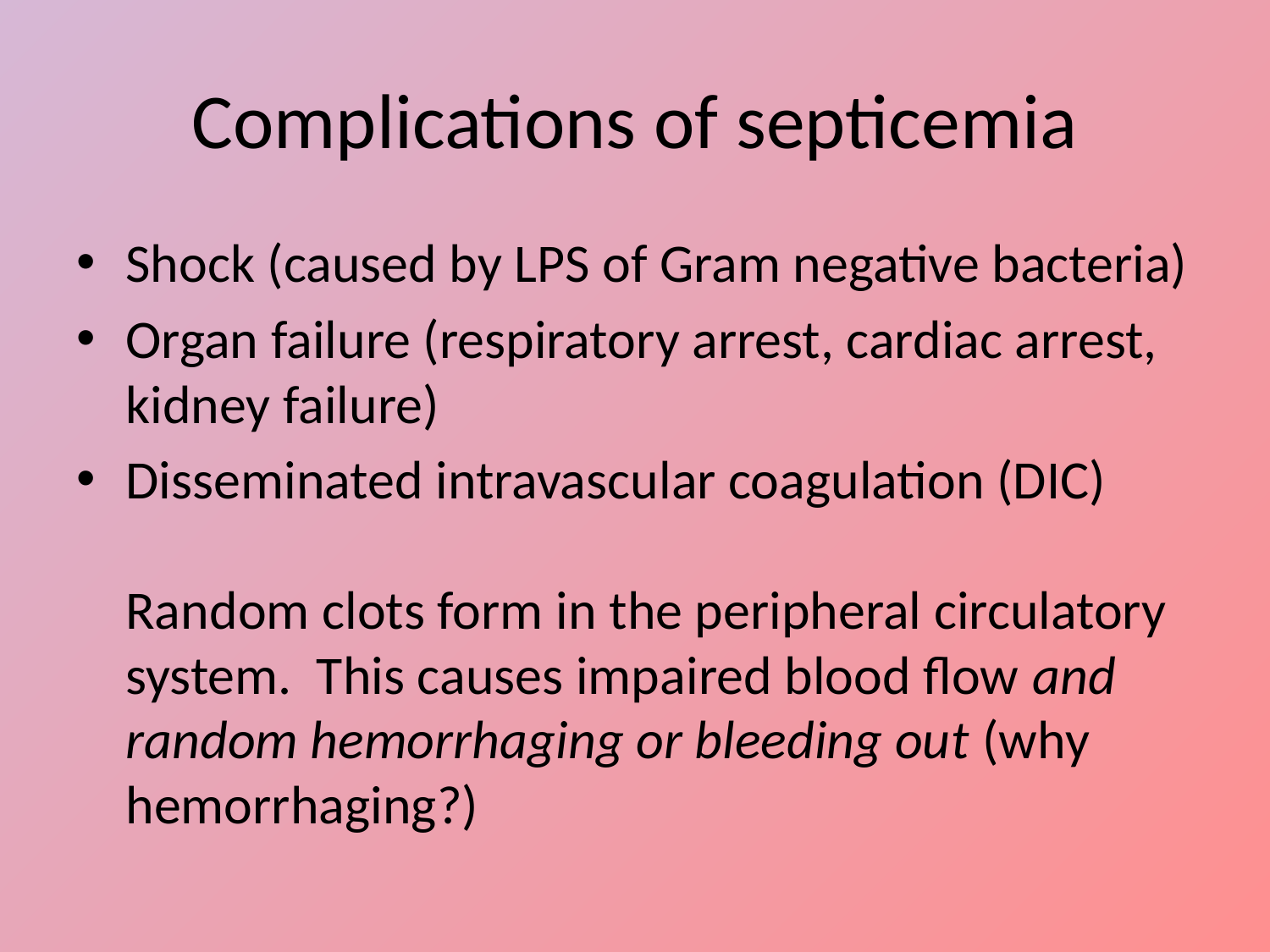

# Complications of septicemia
Shock (caused by LPS of Gram negative bacteria)
Organ failure (respiratory arrest, cardiac arrest, kidney failure)
Disseminated intravascular coagulation (DIC)
Random clots form in the peripheral circulatory system.  This causes impaired blood flow and random hemorrhaging or bleeding out (why hemorrhaging?)